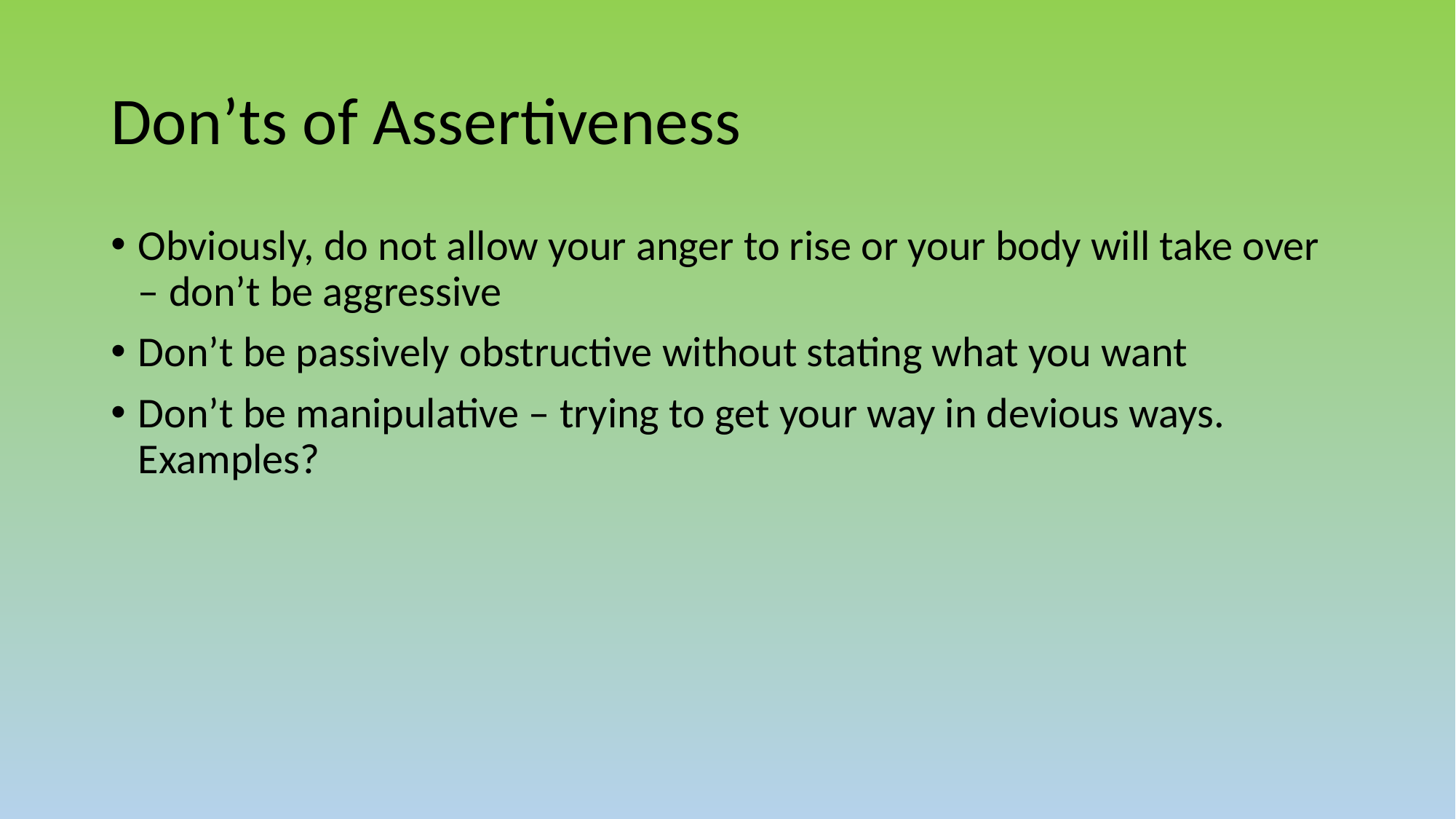

# Don’ts of Assertiveness
Obviously, do not allow your anger to rise or your body will take over – don’t be aggressive
Don’t be passively obstructive without stating what you want
Don’t be manipulative – trying to get your way in devious ways. Examples?